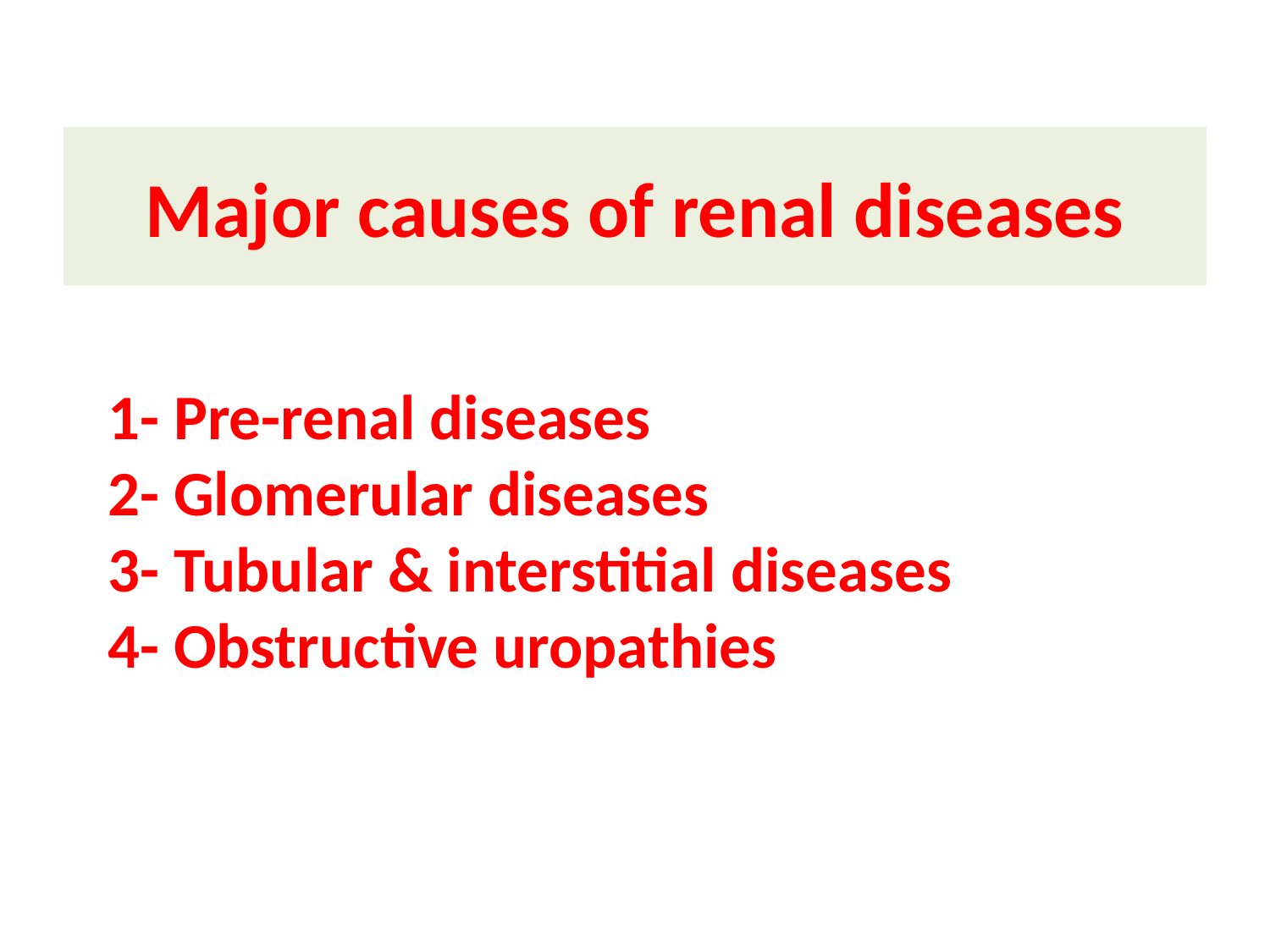

# Major causes of renal diseases
1- Pre-renal diseases
2- Glomerular diseases
3- Tubular & interstitial diseases
4- Obstructive uropathies